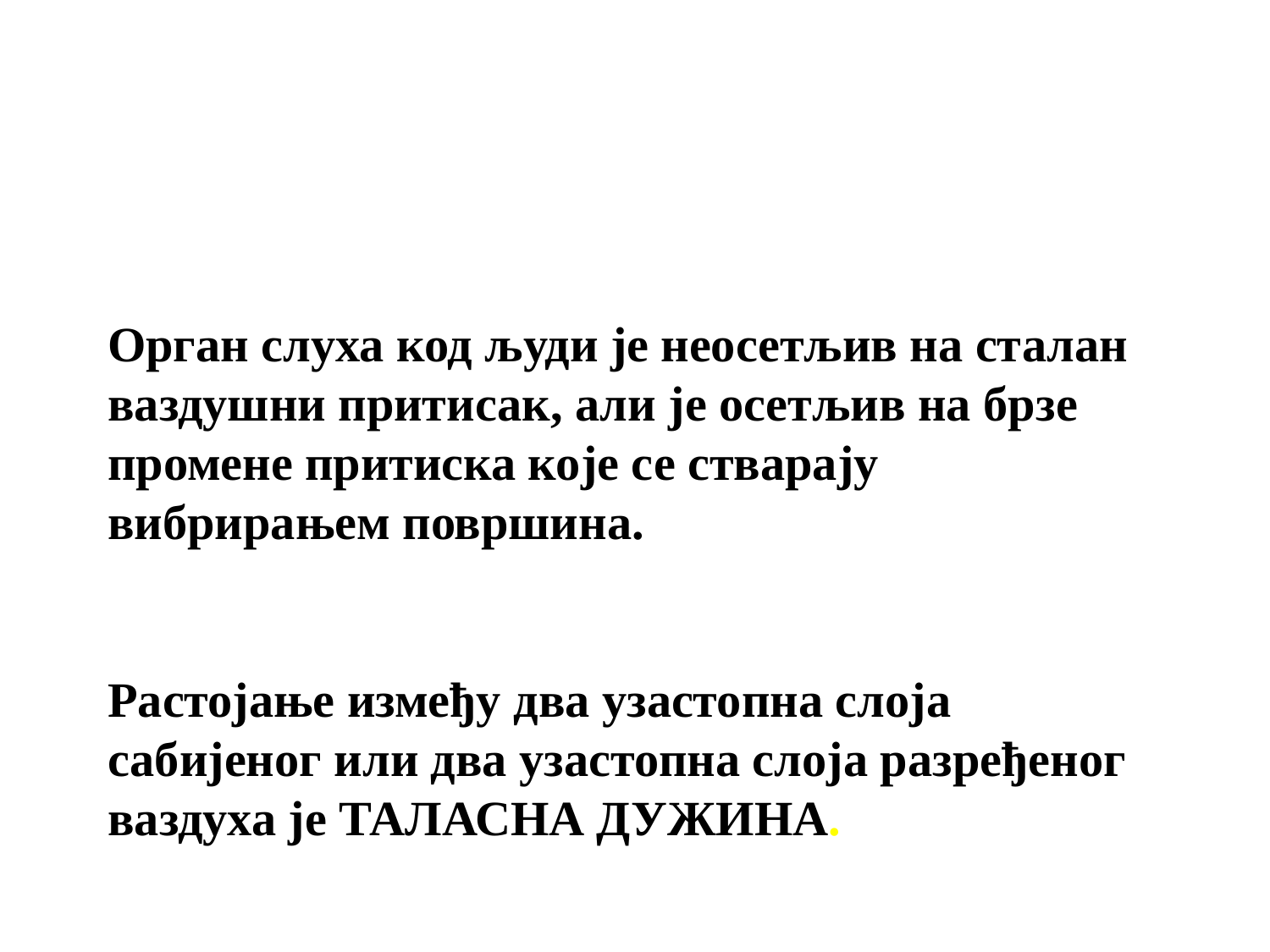

Орган слуха код људи је неосетљив на сталан ваздушни притисак, али је осетљив на брзе промене притиска које се стварају вибрирањем површина.

Растојање између два узастопна слоја сабијеног или два узастопна слоја разређеног ваздуха је ТАЛАСНА ДУЖИНА.